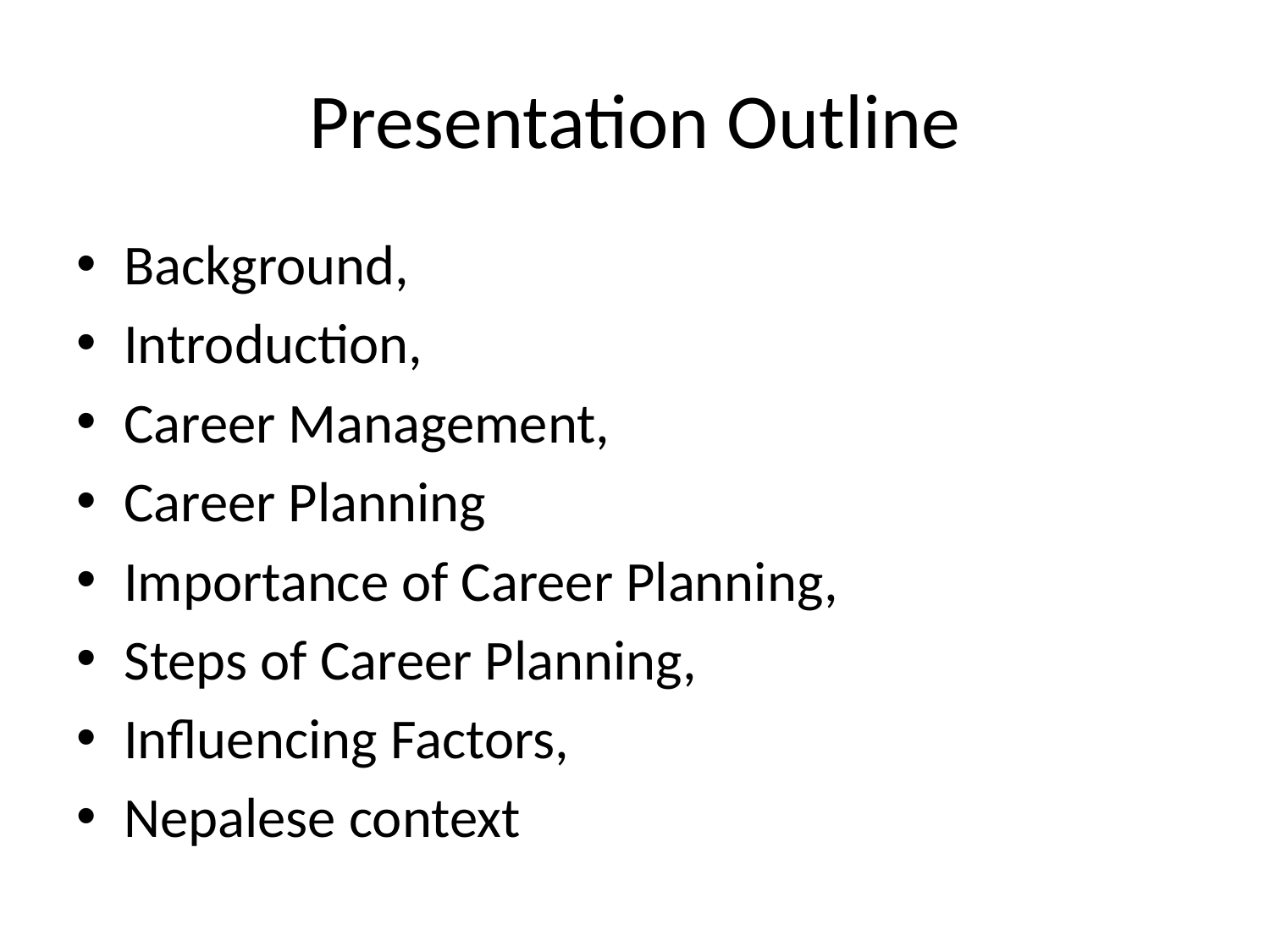

# Presentation Outline
Background,
Introduction,
Career Management,
Career Planning
Importance of Career Planning,
Steps of Career Planning,
Influencing Factors,
Nepalese context